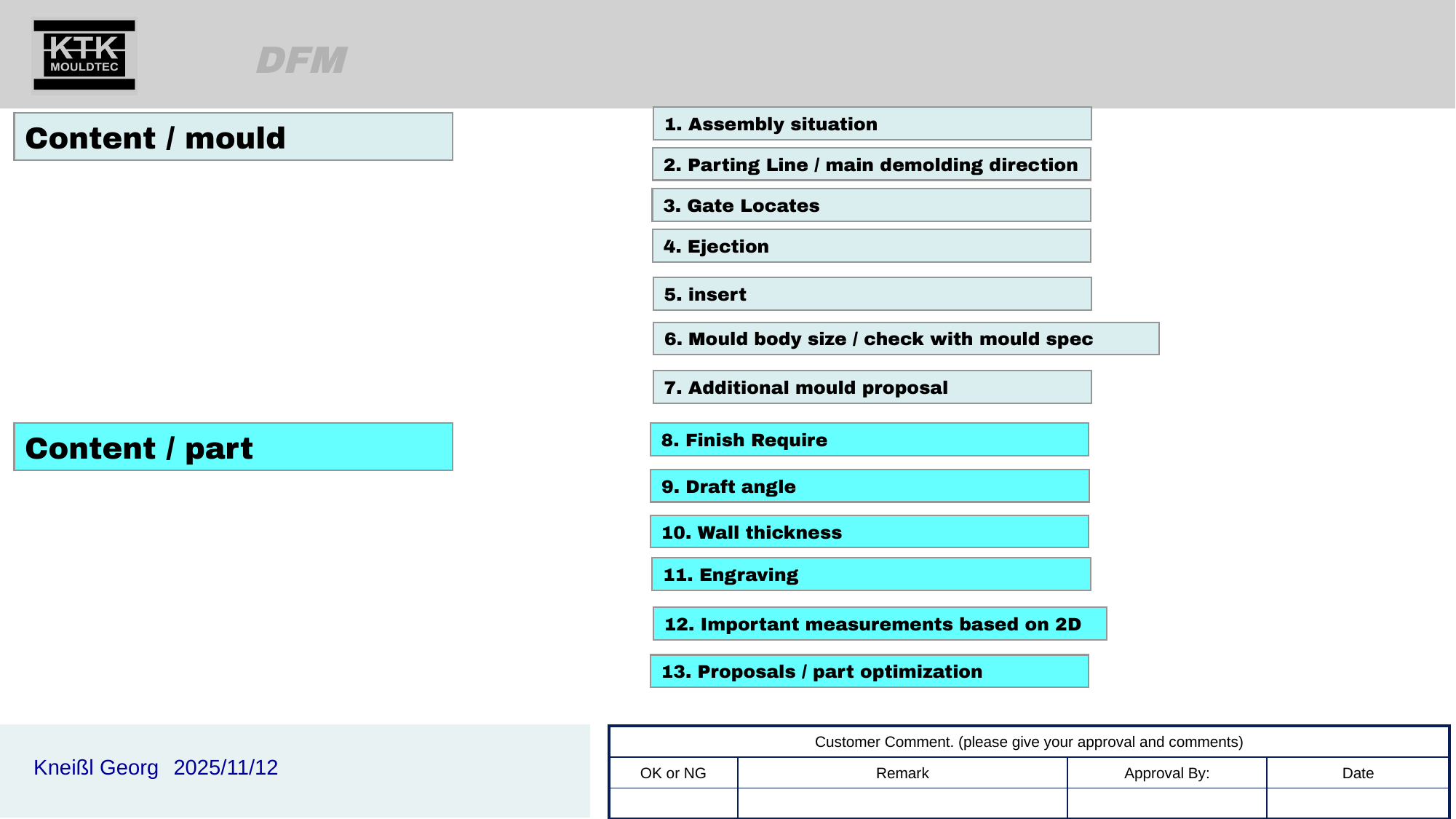

1. Assembly situation
Content / mould
2. Parting Line / main demolding direction
3. Gate Locates
4. Ejection
5. insert
6. Mould body size / check with mould spec
7. Additional mould proposal
Content / part
8. Finish Require
9. Draft angle
10. Wall thickness
11. Engraving
12. Important measurements based on 2D
13. Proposals / part optimization
2025/11/12